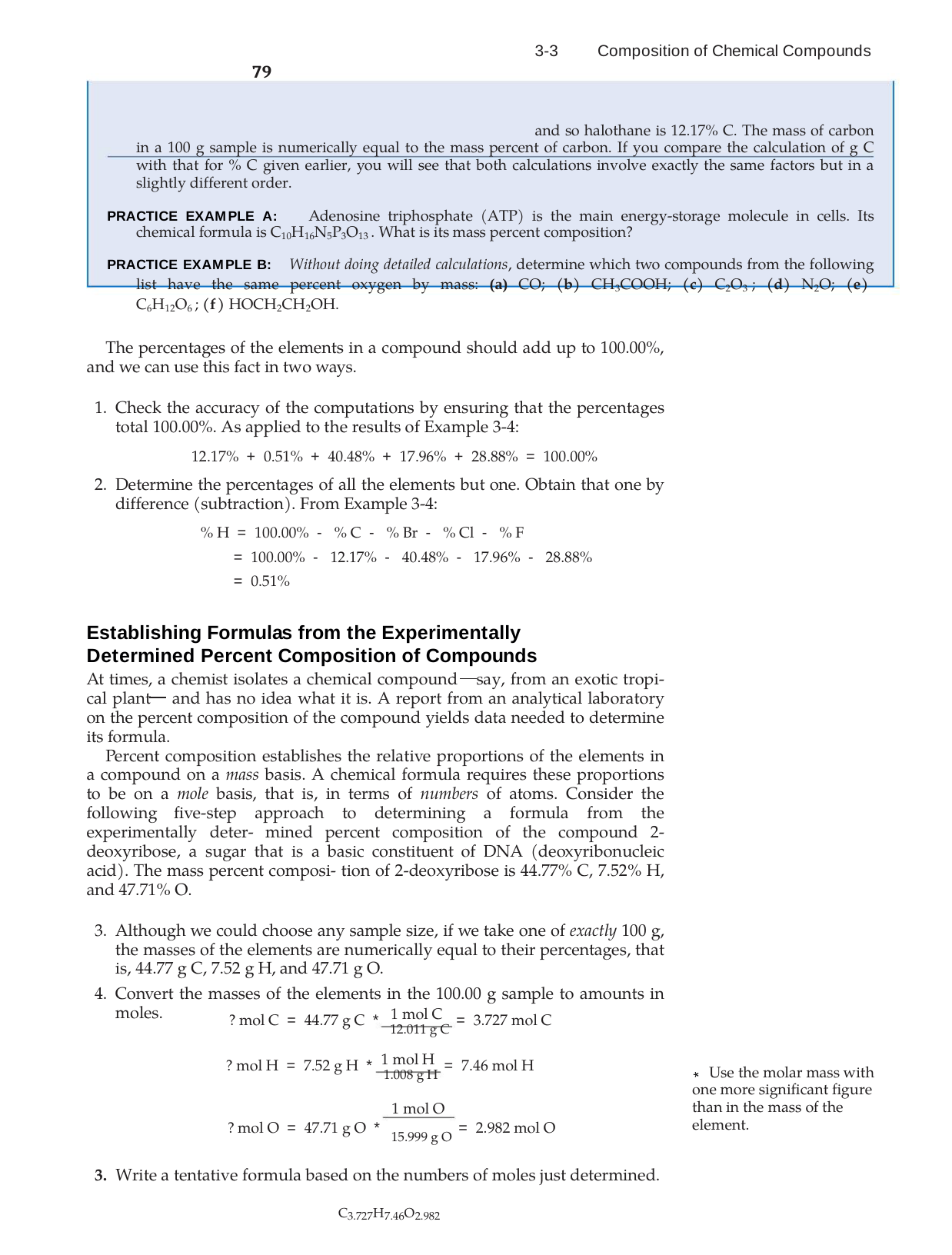

3-3	Composition of Chemical Compounds	79

and so halothane is 12.17% C. The mass of carbon in a 100 g sample is numerically equal to the mass percent of carbon. If you compare the calculation of g C with that for % C given earlier, you will see that both calculations involve exactly the same factors but in a slightly different order.

PRACTICE EXAMPLE A:    Adenosine triphosphate (ATP) is the main energy-storage molecule in cells. Its chemical formula is C10H16N5P3O13 . What is its mass percent composition?
PRACTICE EXAMPLE B:    Without doing detailed calculations, determine which two compounds from the following list  have  the  same  percent  oxygen  by  mass:  (a)  CO;  (b)  CH3COOH;  (c)  C2O3 ;  (d)  N2O;  (e)  C6H12O6 ; (f) HOCH2CH2OH.
The percentages of the elements in a compound should add up to 100.00%, and we can use this fact in two ways.

Check the accuracy of the computations by ensuring that the percentages total 100.00%. As applied to the results of Example 3-4:
12.17%  +  0.51%  +  40.48%  +  17.96%  +  28.88%  =  100.00%
Determine the percentages of all the elements but one. Obtain that one by difference (subtraction). From Example 3-4:
 % H  =  100.00%  -  % C  -  % Br  -  % Cl  -  % F
  =  100.00%  -  12.17%  -  40.48%  -  17.96%  -  28.88%
  =  0.51%

Establishing Formulas from the Experimentally Determined Percent Composition of Compounds
At times, a chemist isolates a chemical compound    say, from an exotic tropi- cal plant    and has no idea what it is. A report from an analytical laboratory on the percent composition of the compound yields data needed to determine its formula.
Percent composition establishes the relative proportions of the elements in a compound on a mass basis. A chemical formula requires these proportions to be on a mole basis, that is, in terms of numbers of atoms. Consider the following five-step approach to determining a formula from the experimentally deter- mined percent composition of the compound 2-deoxyribose, a sugar that is a basic constituent of DNA (deoxyribonucleic acid). The mass percent composi- tion of 2-deoxyribose is 44.77% C, 7.52% H, and 47.71% O.

Although we could choose any sample size, if we take one of exactly 100 g, the masses of the elements are numerically equal to their percentages, that is, 44.77 g C, 7.52 g H, and 47.71 g O.
Convert the masses of the elements in the 100.00 g sample to amounts in moles.

1 mol C
 ? mol C  =  44.77 g C  *  12.011 g C  =  3.727 mol C
1 mol H
 ? mol H  =  7.52 g H  *  1.008 g H  =  7.46 mol H

 ? mol O  =  47.71 g O  *  15.999 g O  =  2.982 mol O
3.  Write a tentative formula based on the numbers of moles just determined.
C3.727H7.46O2.982
*
Use the molar mass with one more significant figure than in the mass of the element.
1 mol O